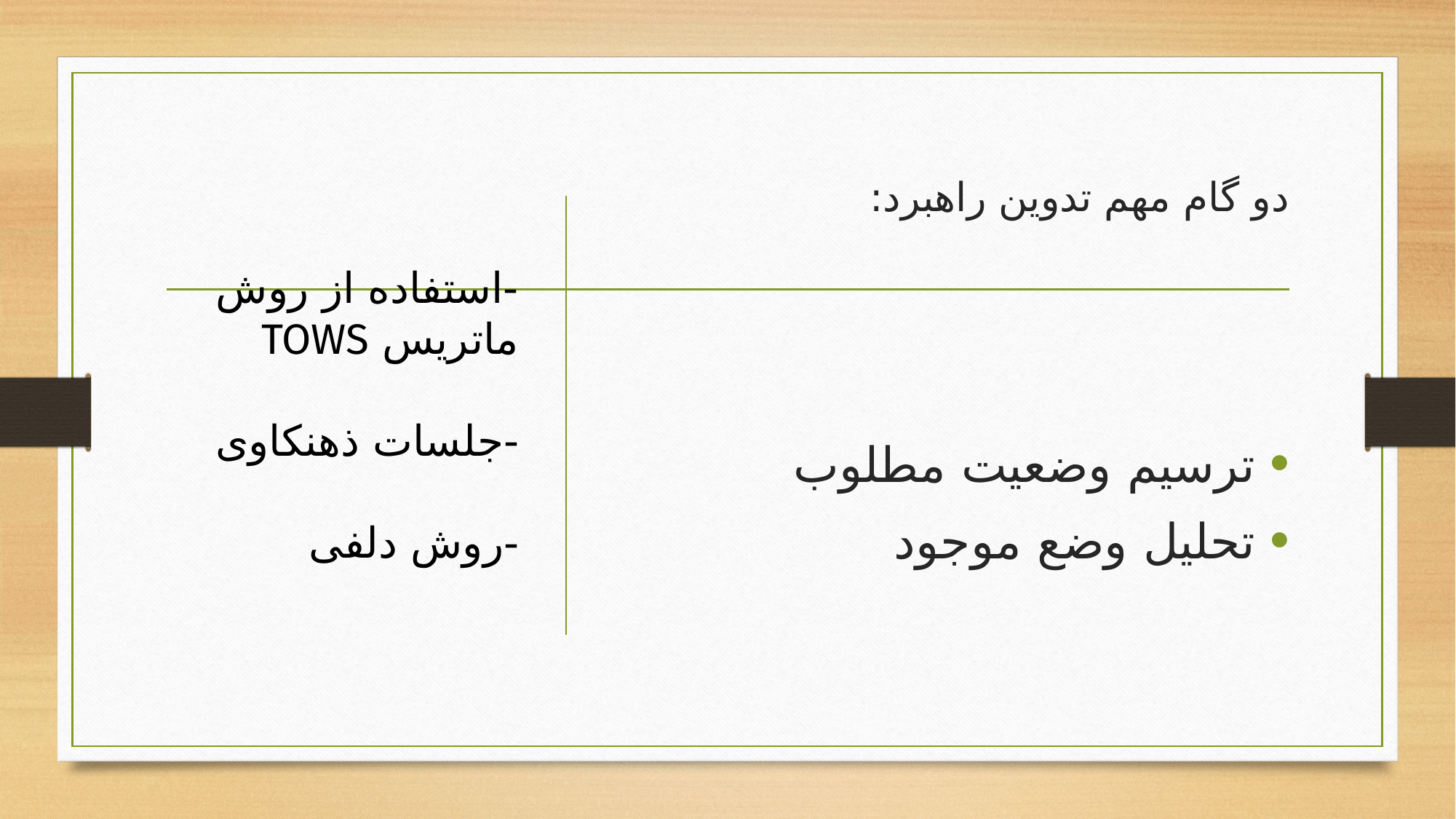

# دو گام مهم تدوین راهبرد:
-استفاده از روش ماتریس TOWS

-جلسات ذهنکاوی

-روش دلفی

ترسیم وضعیت مطلوب
تحلیل وضع موجود